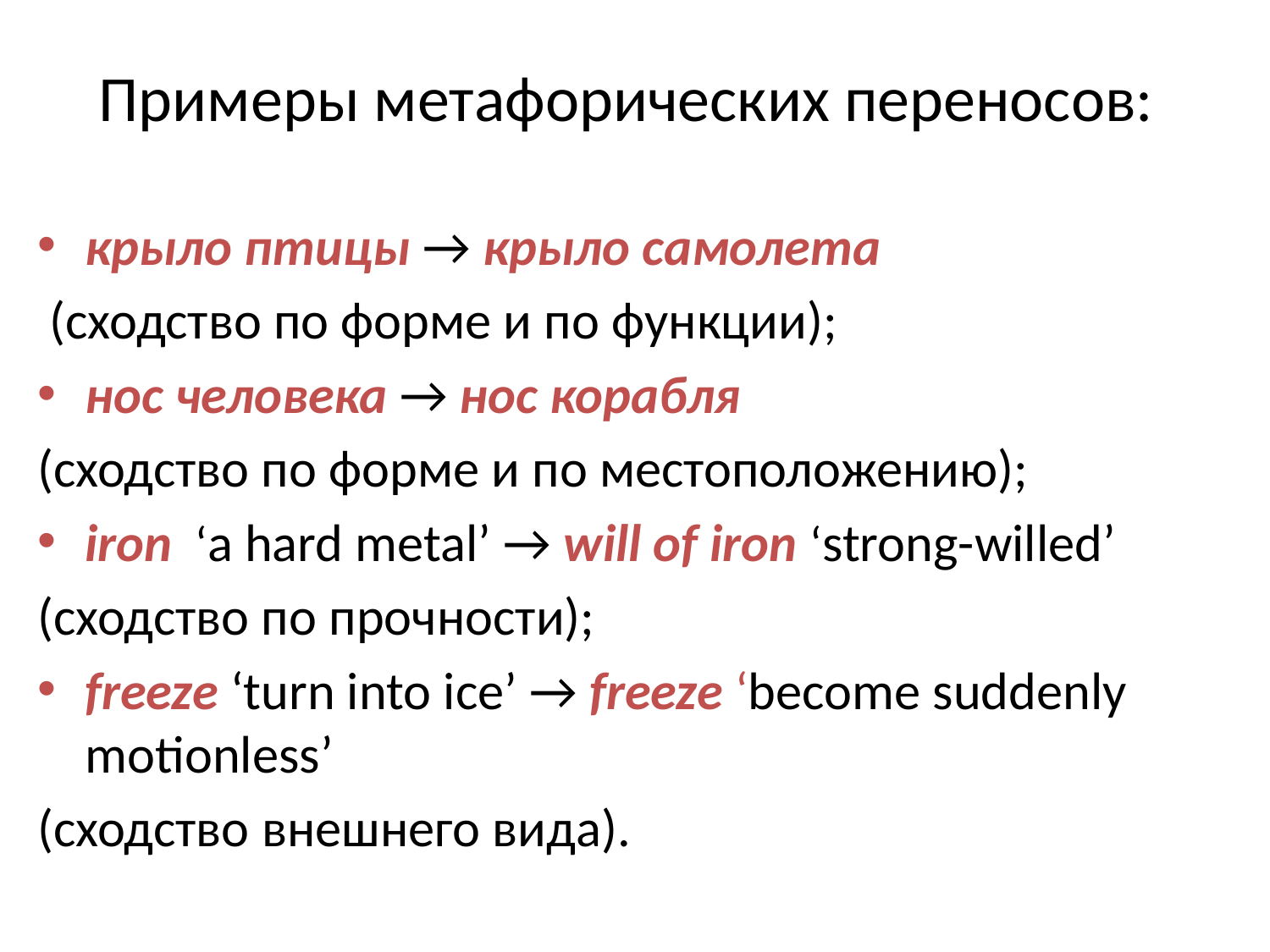

# Примеры метафорических переносов:
крыло птицы → крыло самолета
 (сходство по форме и по функции);
нос человека → нос корабля
(сходство по форме и по местоположению);
iron  ‘a hard metal’ → will of iron ‘strong-willed’
(сходство по прочности);
freeze ‘turn into ice’ → freeze ‘become suddenly motionless’
(сходство внешнего вида).